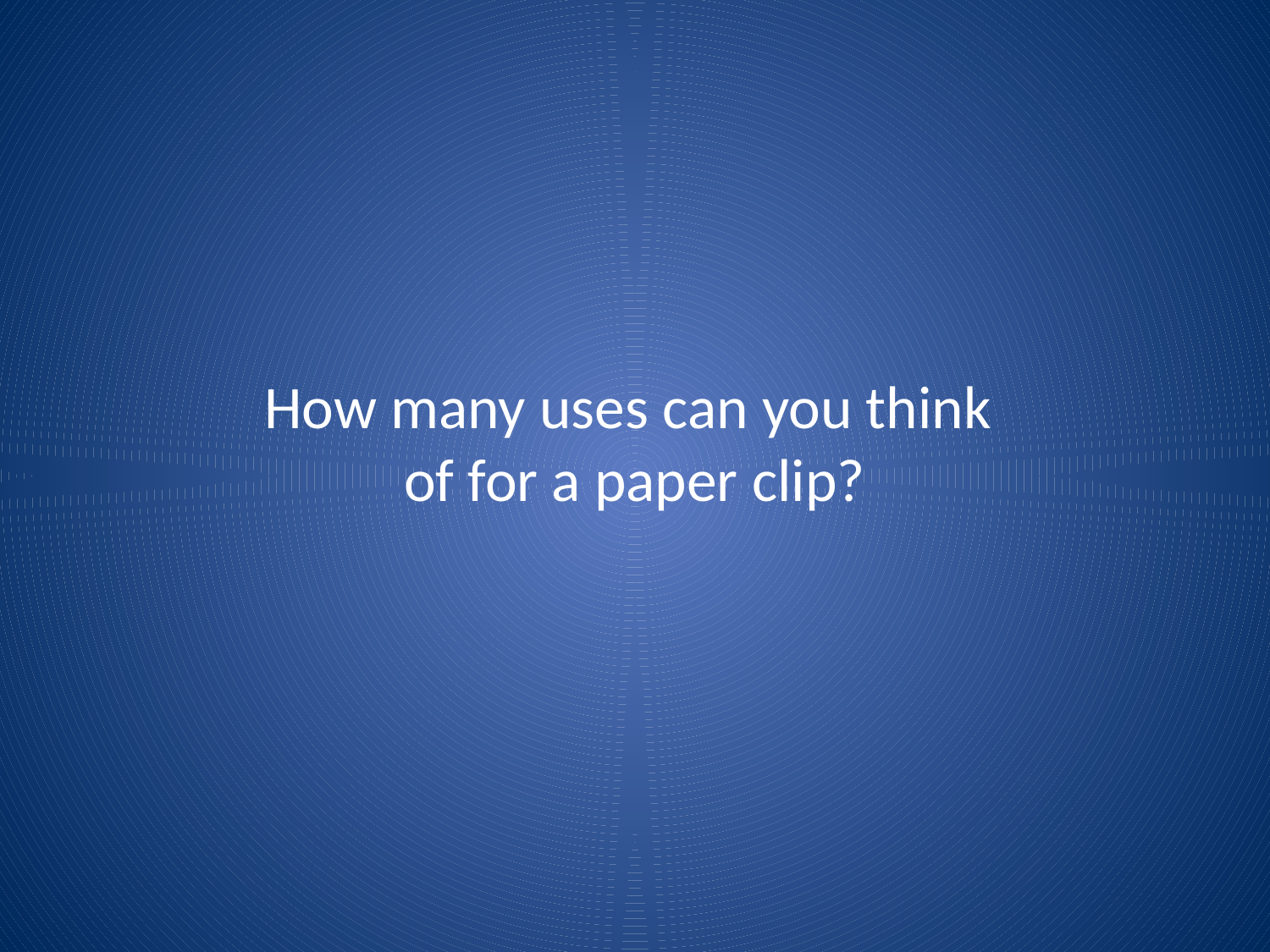

# How many uses can you think of for a paper clip?